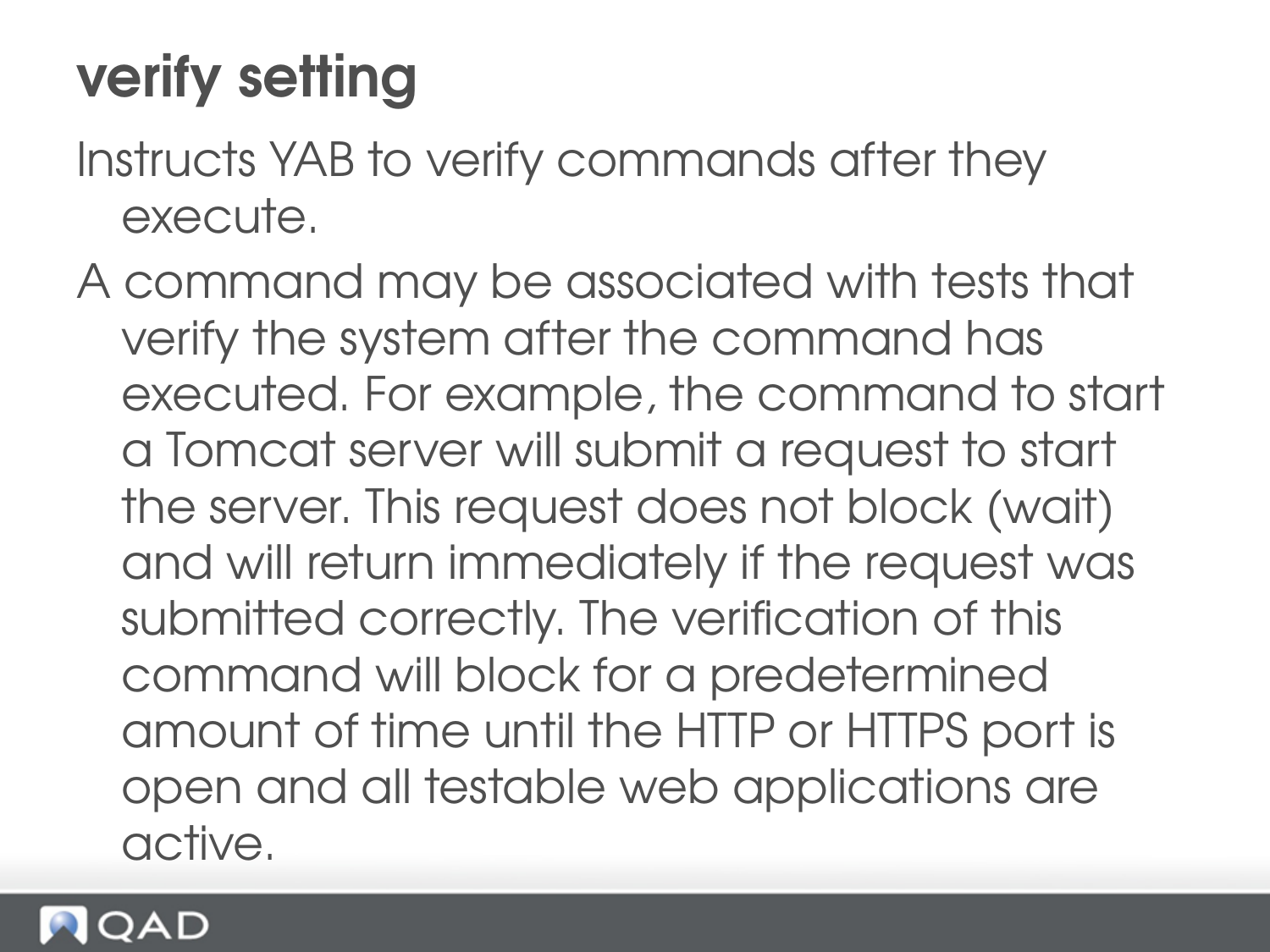

# verify setting
Instructs YAB to verify commands after they execute.
A command may be associated with tests that verify the system after the command has executed. For example, the command to start a Tomcat server will submit a request to start the server. This request does not block (wait) and will return immediately if the request was submitted correctly. The verification of this command will block for a predetermined amount of time until the HTTP or HTTPS port is open and all testable web applications are active.